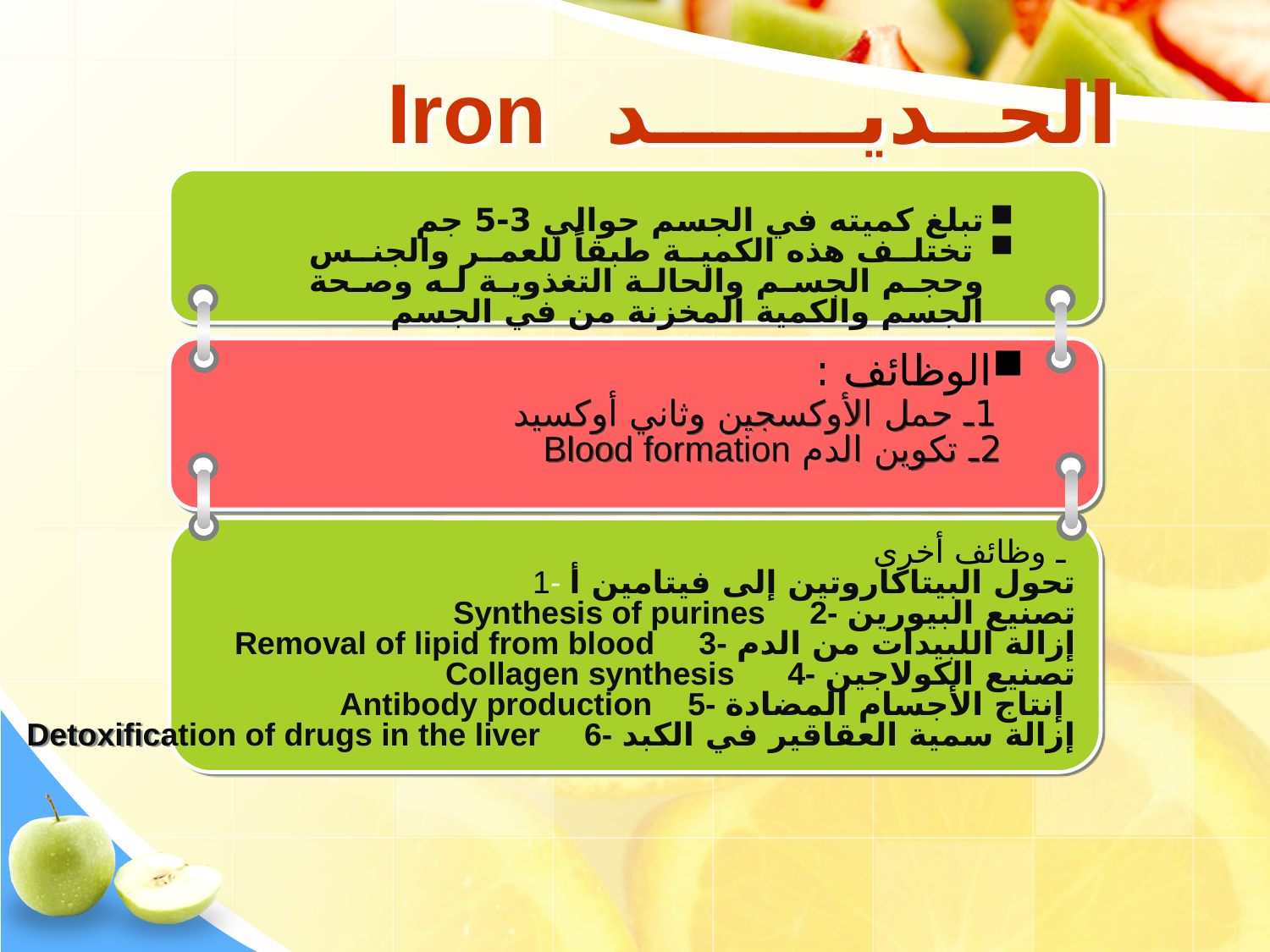

# الحــديـــــــد  Iron

تبلغ كميته في الجسم حوالي 3-5 جم
 تختلف هذه الكمية طبقاً للعمر والجنس وحجم الجسم والحالة التغذوية له وصحة الجسم والكمية المخزنة من في الجسم

الوظائف :
  1ـ حمل الأوكسجين وثاني أوكسيد
  2ـ تكوين الدم Blood formation

ـ وظائف أخرى
    1- تحول البيتاكاروتين إلى فيتامين أ
Synthesis of purines     2- تصنيع البيورين
Removal of lipid from blood     3- إزالة اللبيدات من الدم
Collagen synthesis      4- تصنيع الكولاجين
Antibody production    5- إنتاج الأجسام المضادة
Detoxification of drugs in the liver     6- إزالة سمية العقاقير في الكبد